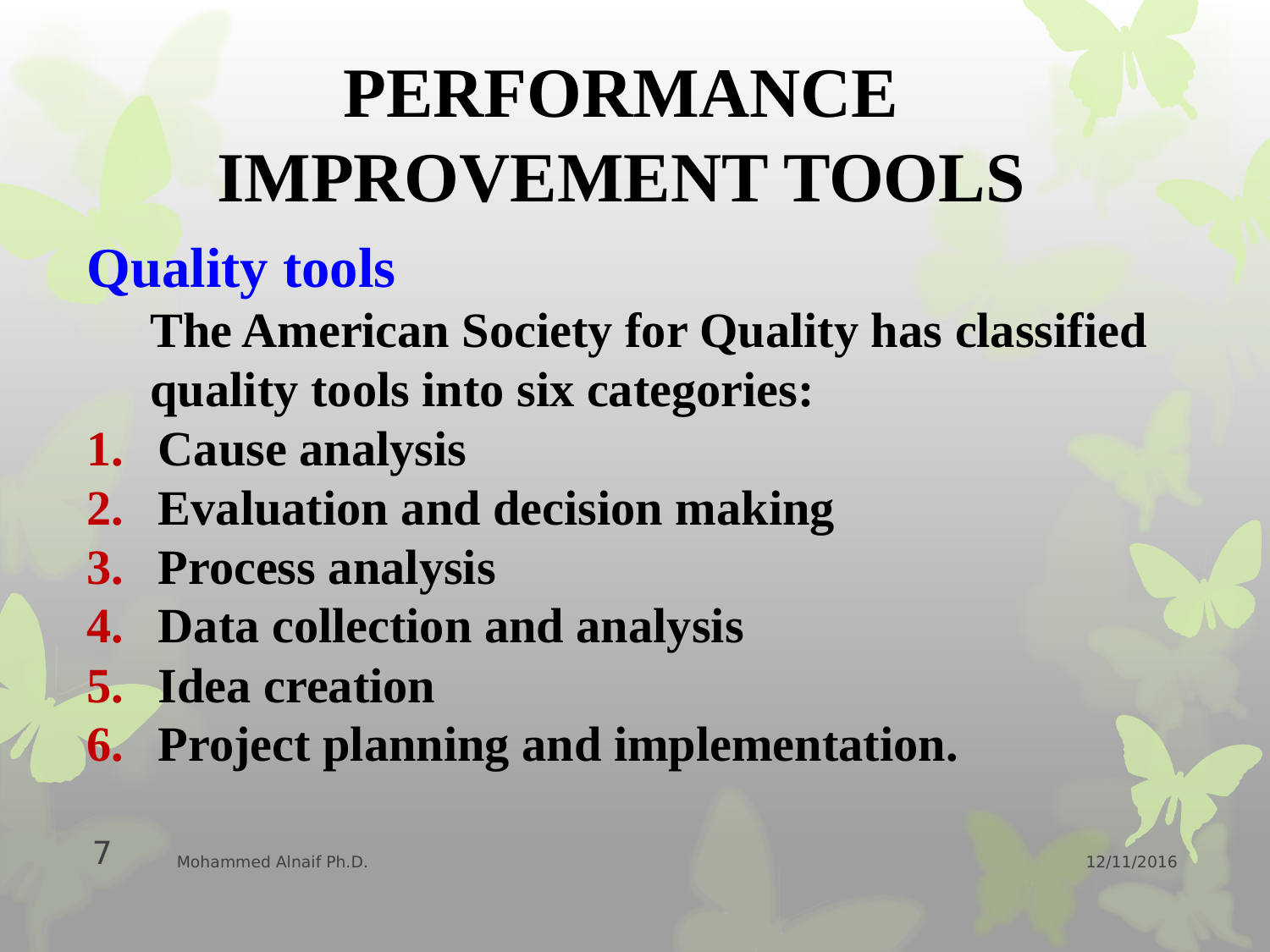

# PERFORMANCE IMPROVEMENT TOOLS
Quality tools
The American Society for Quality has classified quality tools into six categories:
Cause analysis
Evaluation and decision making
Process analysis
Data collection and analysis
Idea creation
Project planning and implementation.
Mohammed Alnaif Ph.D.
12/11/2016
7